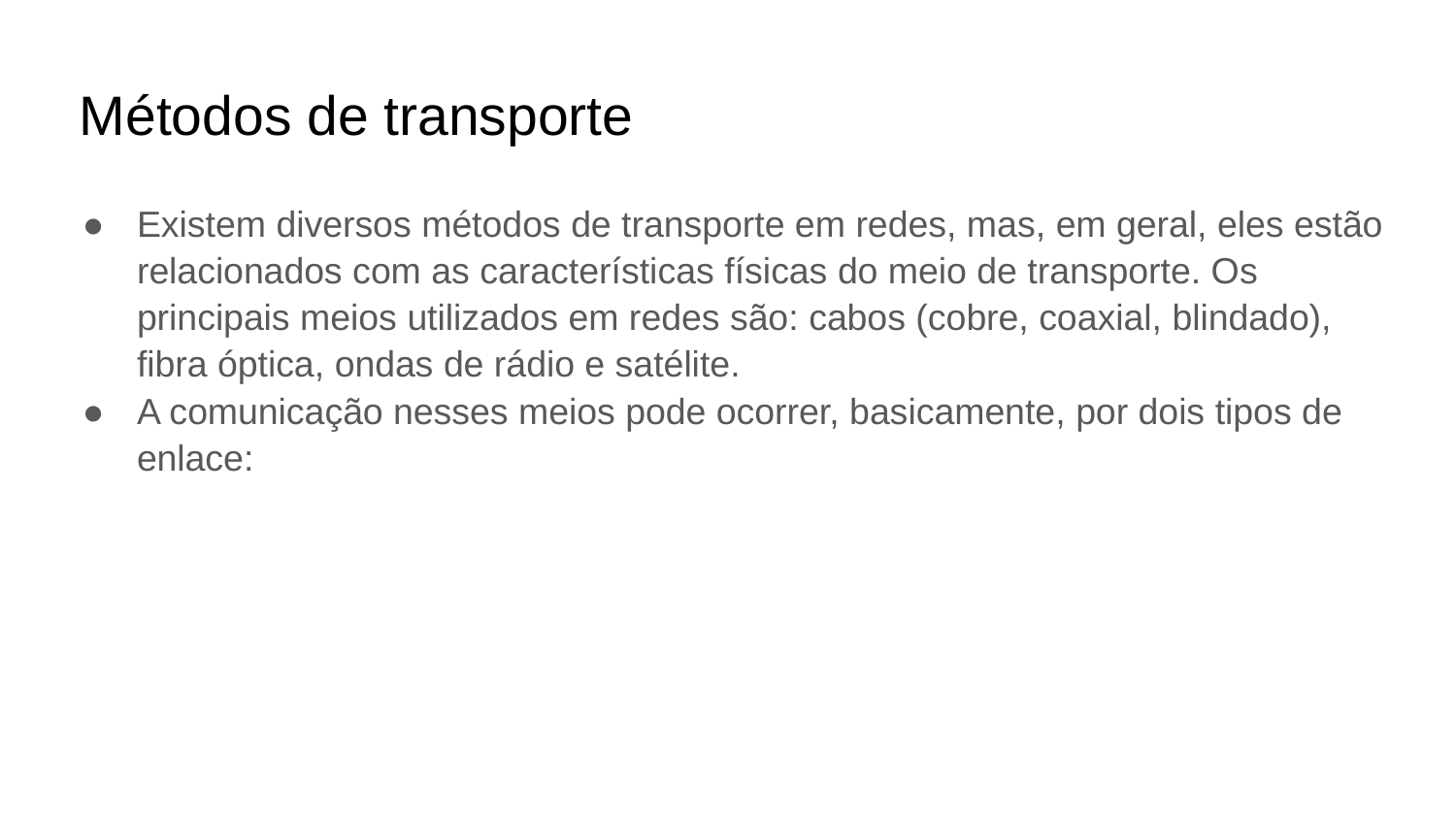

# Métodos de transporte
Existem diversos métodos de transporte em redes, mas, em geral, eles estão relacionados com as características físicas do meio de transporte. Os principais meios utilizados em redes são: cabos (cobre, coaxial, blindado), fibra óptica, ondas de rádio e satélite.
A comunicação nesses meios pode ocorrer, basicamente, por dois tipos de enlace: